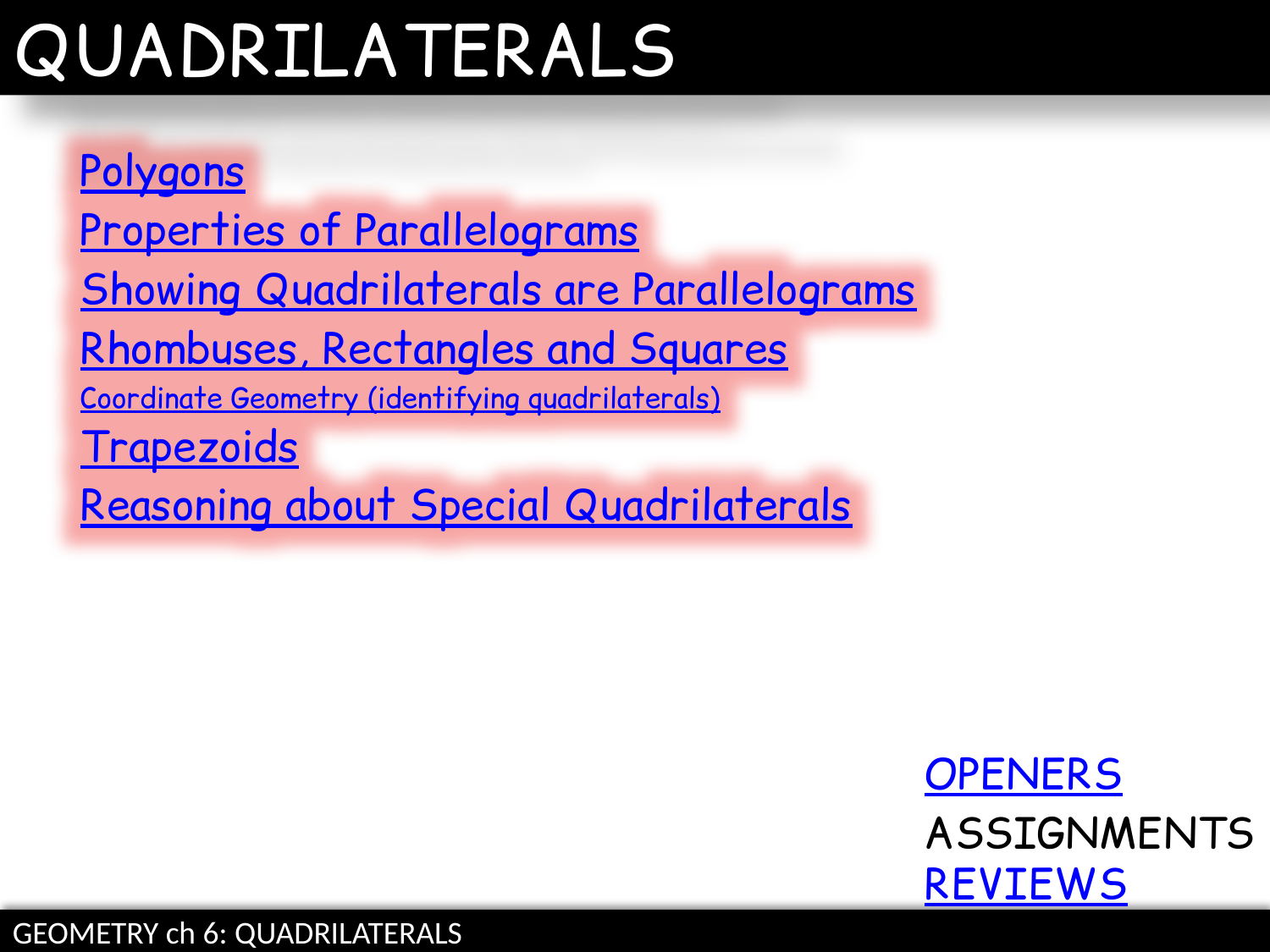

QUADRILATERALS
Polygons
Properties of Parallelograms
Showing Quadrilaterals are Parallelograms
Rhombuses, Rectangles and Squares
Coordinate Geometry (identifying quadrilaterals)
Trapezoids
Reasoning about Special Quadrilaterals
OPENERS
ASSIGNMENTS
REVIEWS
GEOMETRY ch 6: QUADRILATERALS